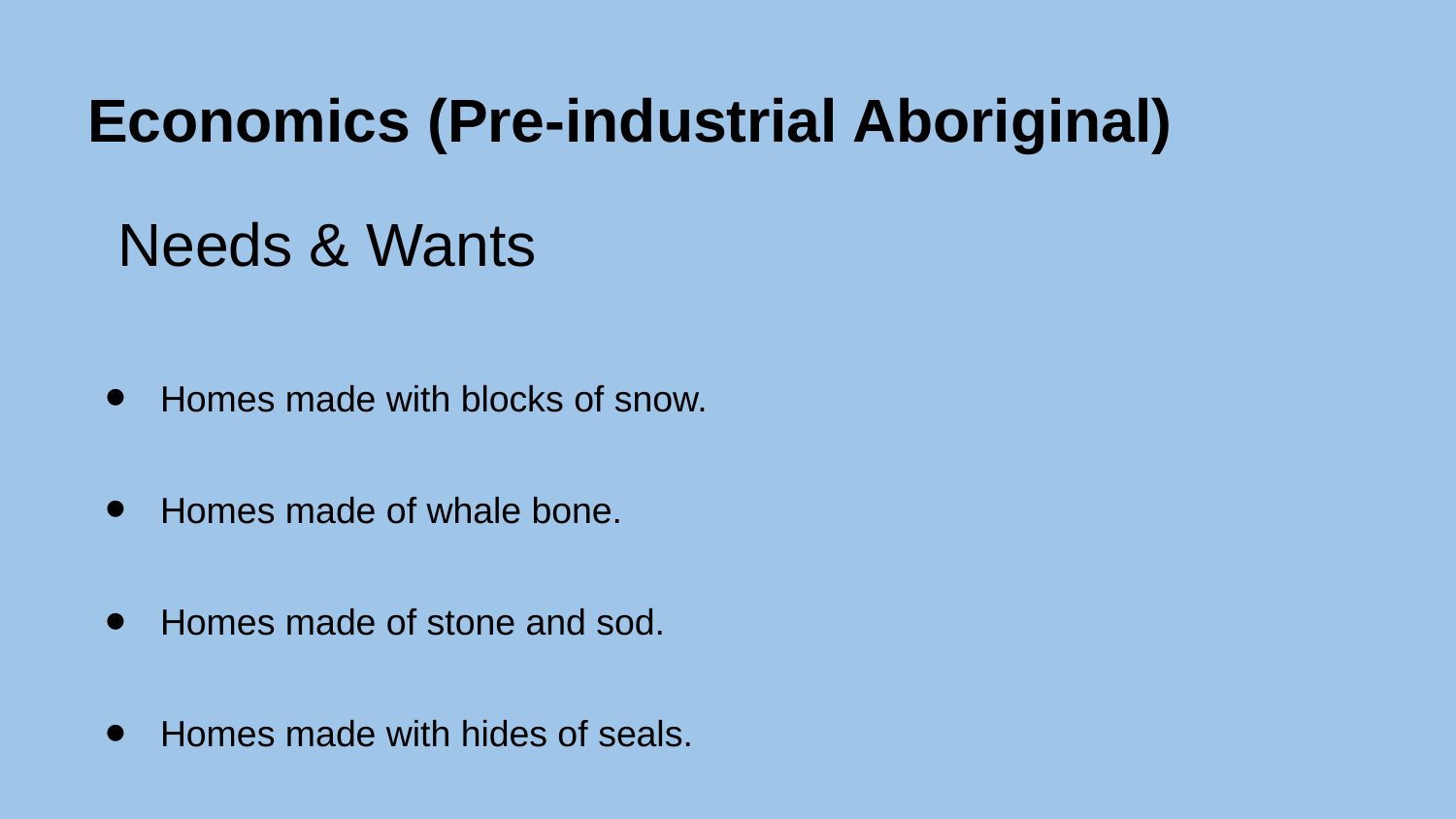

# Economics (Pre-industrial Aboriginal)
Needs & Wants

Homes made with blocks of snow.

Homes made of whale bone.

Homes made of stone and sod.

Homes made with hides of seals.